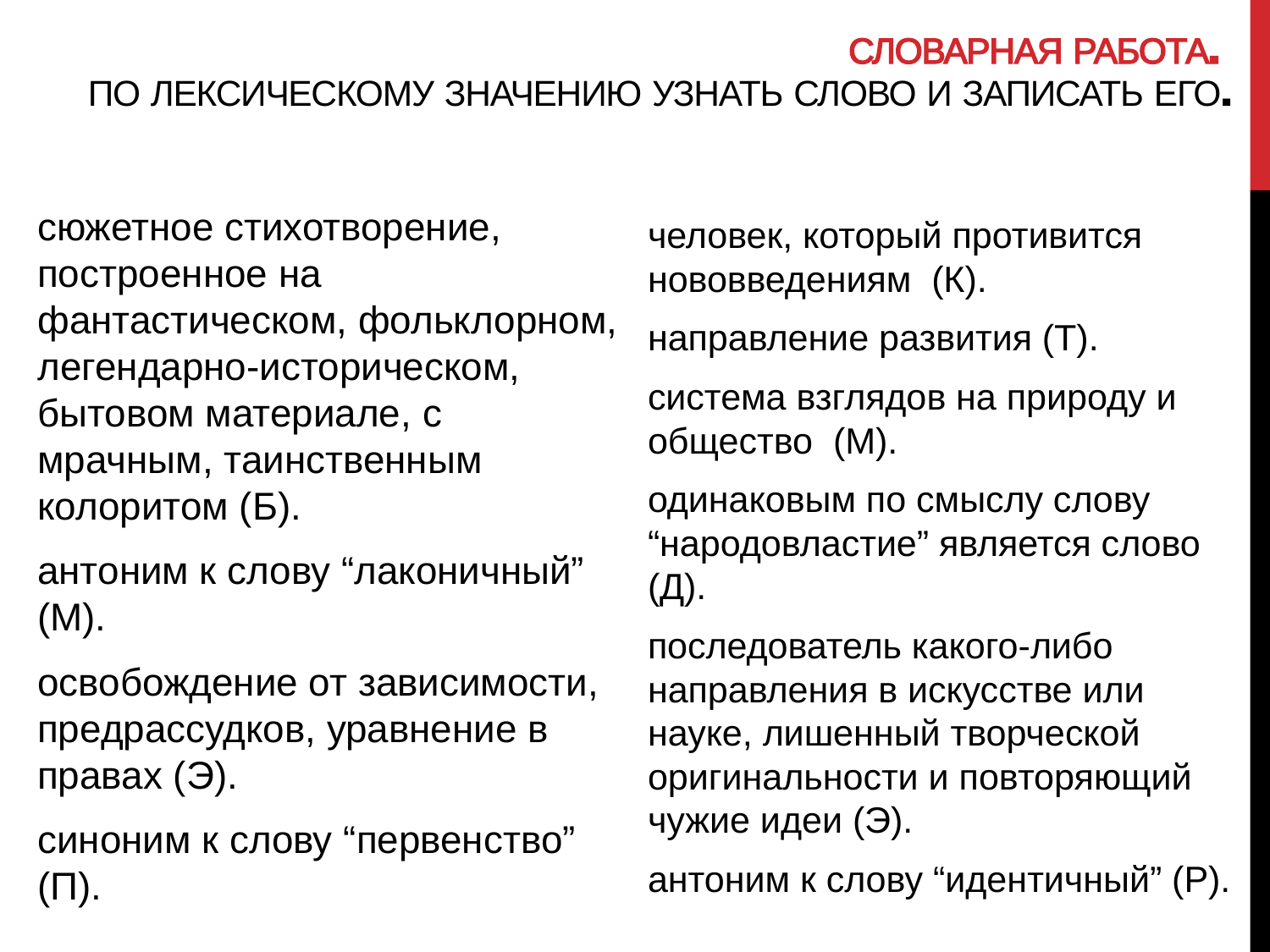

# Словарная работа. По лексическому значению узнать слово и записать его.
сюжетное стихотворение, построенное на фантастическом, фольклорном, легендарно-историческом, бытовом материале, с мрачным, таинственным колоритом (Б).
антоним к слову “лаконичный” (М).
освобождение от зависимости, предрассудков, уравнение в правах (Э).
синоним к слову “первенство” (П).

человек, который противится нововведениям  (К).
направление развития (Т).
система взглядов на природу и общество  (М).
одинаковым по смыслу слову “народовластие” является слово (Д).
последователь какого-либо направления в искусстве или науке, лишенный творческой оригинальности и повторяющий чужие идеи (Э).
антоним к слову “идентичный” (Р).